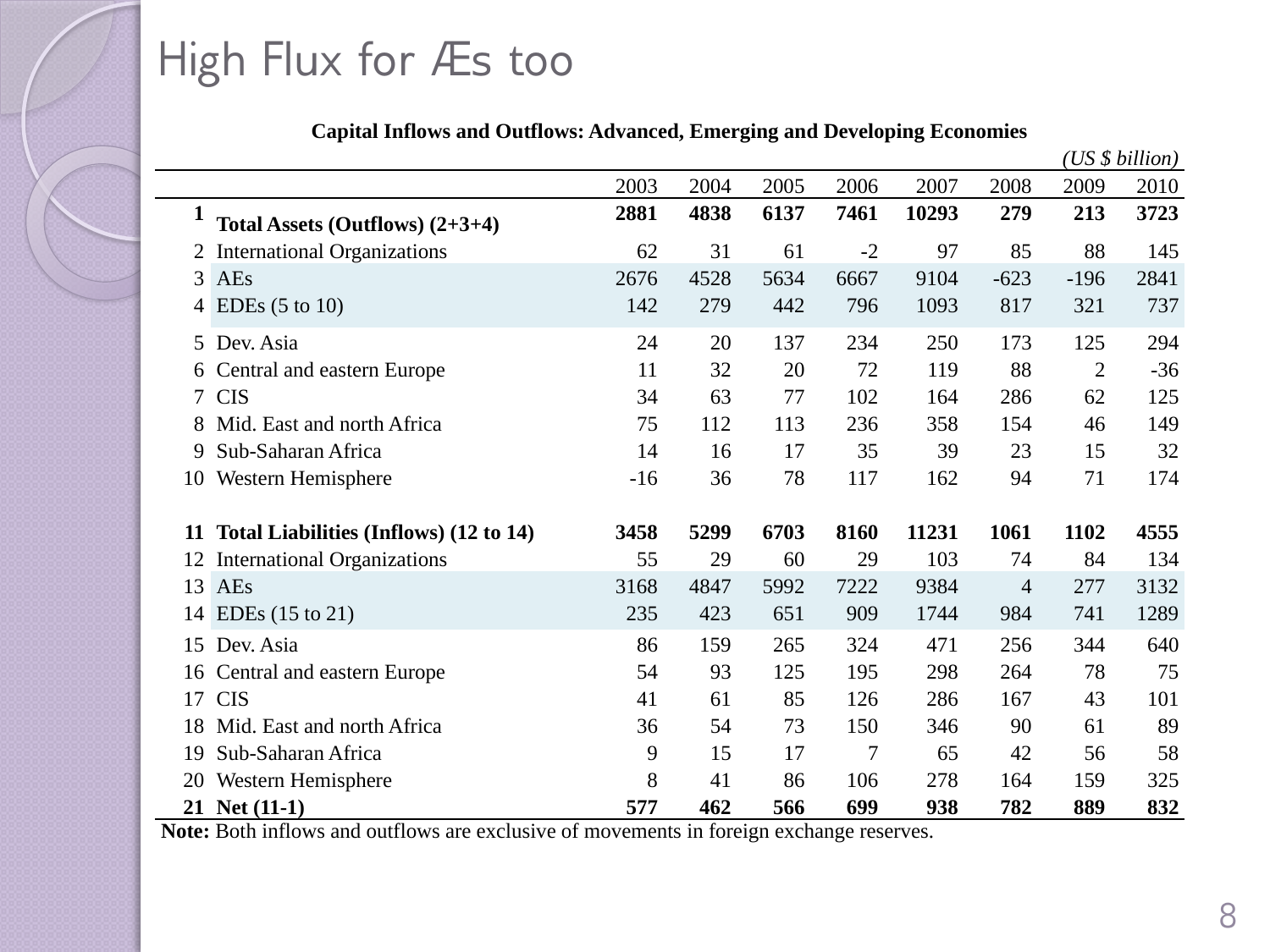

# High Flux for AEs too
| Capital Inflows and Outflows: Advanced, Emerging and Developing Economies (US $ billion) |  |  |  |  |  |  |  |  |  |
| --- | --- | --- | --- | --- | --- | --- | --- | --- | --- |
|  |  | 2003 | 2004 | 2005 | 2006 | 2007 | 2008 | 2009 | 2010 |
| 1 | Total Assets (Outflows) (2+3+4) | 2881 | 4838 | 6137 | 7461 | 10293 | 279 | 213 | 3723 |
| 2 | International Organizations | 62 | 31 | 61 | -2 | 97 | 85 | 88 | 145 |
| 3 | AEs | 2676 | 4528 | 5634 | 6667 | 9104 | -623 | -196 | 2841 |
| 4 | EDEs (5 to 10) | 142 | 279 | 442 | 796 | 1093 | 817 | 321 | 737 |
| 5 | Dev. Asia | 24 | 20 | 137 | 234 | 250 | 173 | 125 | 294 |
| 6 | Central and eastern Europe | 11 | 32 | 20 | 72 | 119 | 88 | 2 | -36 |
| 7 | CIS | 34 | 63 | 77 | 102 | 164 | 286 | 62 | 125 |
| 8 | Mid. East and north Africa | 75 | 112 | 113 | 236 | 358 | 154 | 46 | 149 |
| 9 | Sub-Saharan Africa | 14 | 16 | 17 | 35 | 39 | 23 | 15 | 32 |
| 10 | Western Hemisphere | -16 | 36 | 78 | 117 | 162 | 94 | 71 | 174 |
|  |  |  |  |  |  |  |  |  |  |
| 11 | Total Liabilities (Inflows) (12 to 14) | 3458 | 5299 | 6703 | 8160 | 11231 | 1061 | 1102 | 4555 |
| 12 | International Organizations | 55 | 29 | 60 | 29 | 103 | 74 | 84 | 134 |
| 13 | AEs | 3168 | 4847 | 5992 | 7222 | 9384 | 4 | 277 | 3132 |
| 14 | EDEs (15 to 21) | 235 | 423 | 651 | 909 | 1744 | 984 | 741 | 1289 |
| 15 | Dev. Asia | 86 | 159 | 265 | 324 | 471 | 256 | 344 | 640 |
| 16 | Central and eastern Europe | 54 | 93 | 125 | 195 | 298 | 264 | 78 | 75 |
| 17 | CIS | 41 | 61 | 85 | 126 | 286 | 167 | 43 | 101 |
| 18 | Mid. East and north Africa | 36 | 54 | 73 | 150 | 346 | 90 | 61 | 89 |
| 19 | Sub-Saharan Africa | 9 | 15 | 17 | 7 | 65 | 42 | 56 | 58 |
| 20 | Western Hemisphere | 8 | 41 | 86 | 106 | 278 | 164 | 159 | 325 |
| 21 | Net (11-1) | 577 | 462 | 566 | 699 | 938 | 782 | 889 | 832 |
| Note: Both inflows and outflows are exclusive of movements in foreign exchange reserves. |  |  |  |  |  |  |  |  |  |
8